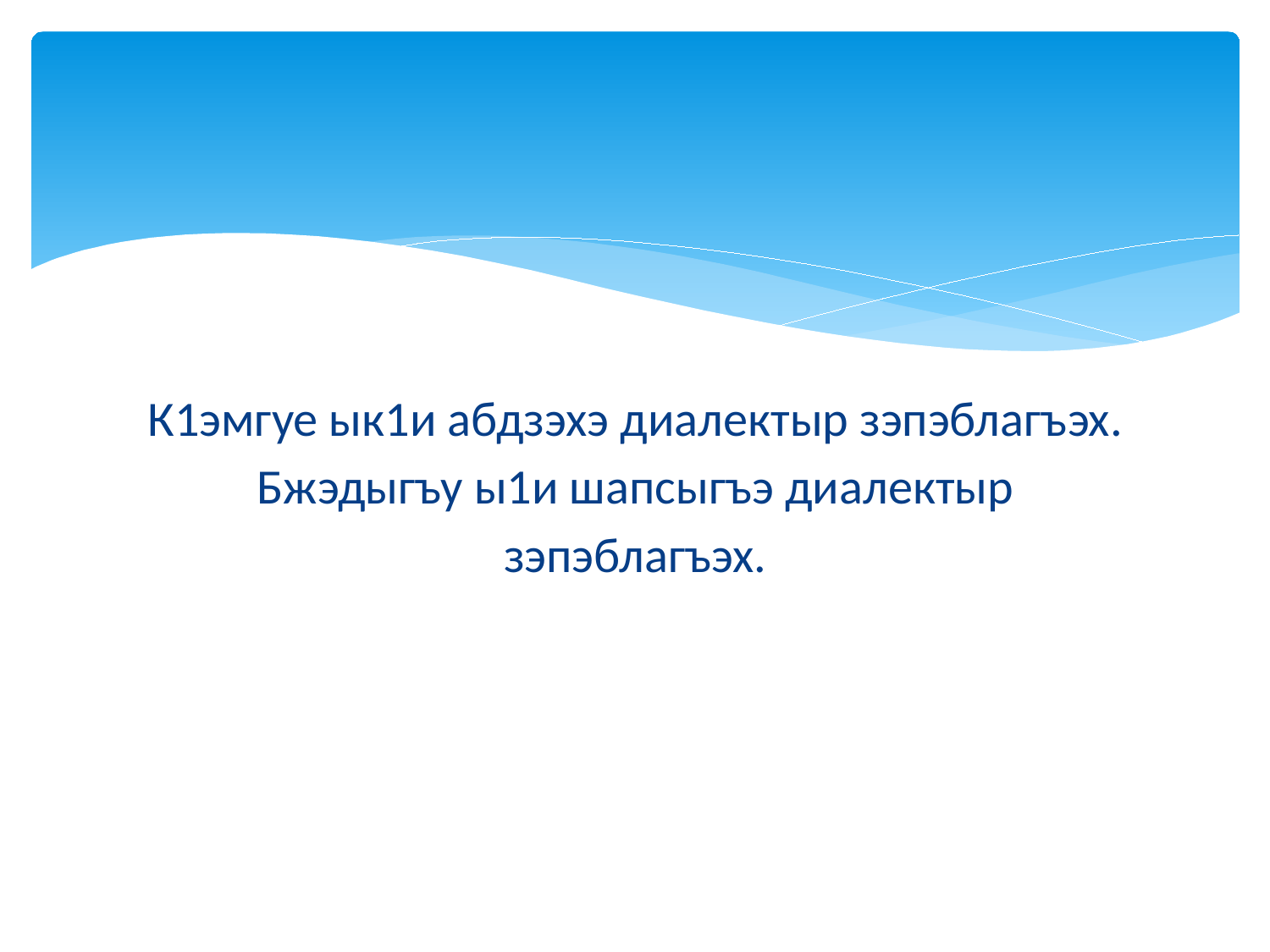

К1эмгуе ык1и абдзэхэ диалектыр зэпэблагъэх. Бжэдыгъу ы1и шапсыгъэ диалектыр зэпэблагъэх.